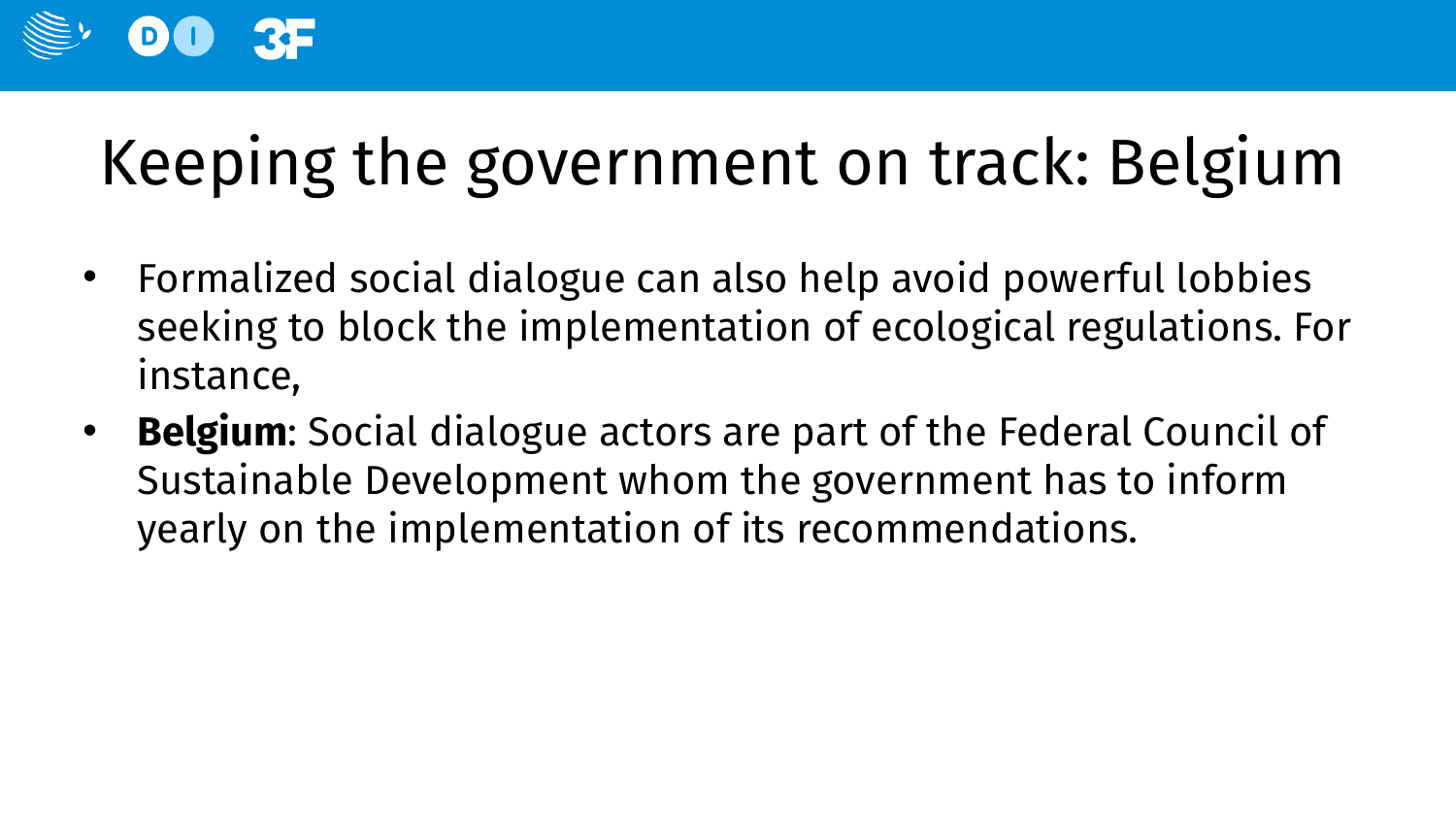

# Keeping the government on track: Belgium
Formalized social dialogue can also help avoid powerful lobbies seeking to block the implementation of ecological regulations. For instance,
Belgium: Social dialogue actors are part of the Federal Council of Sustainable Development whom the government has to inform yearly on the implementation of its recommendations.